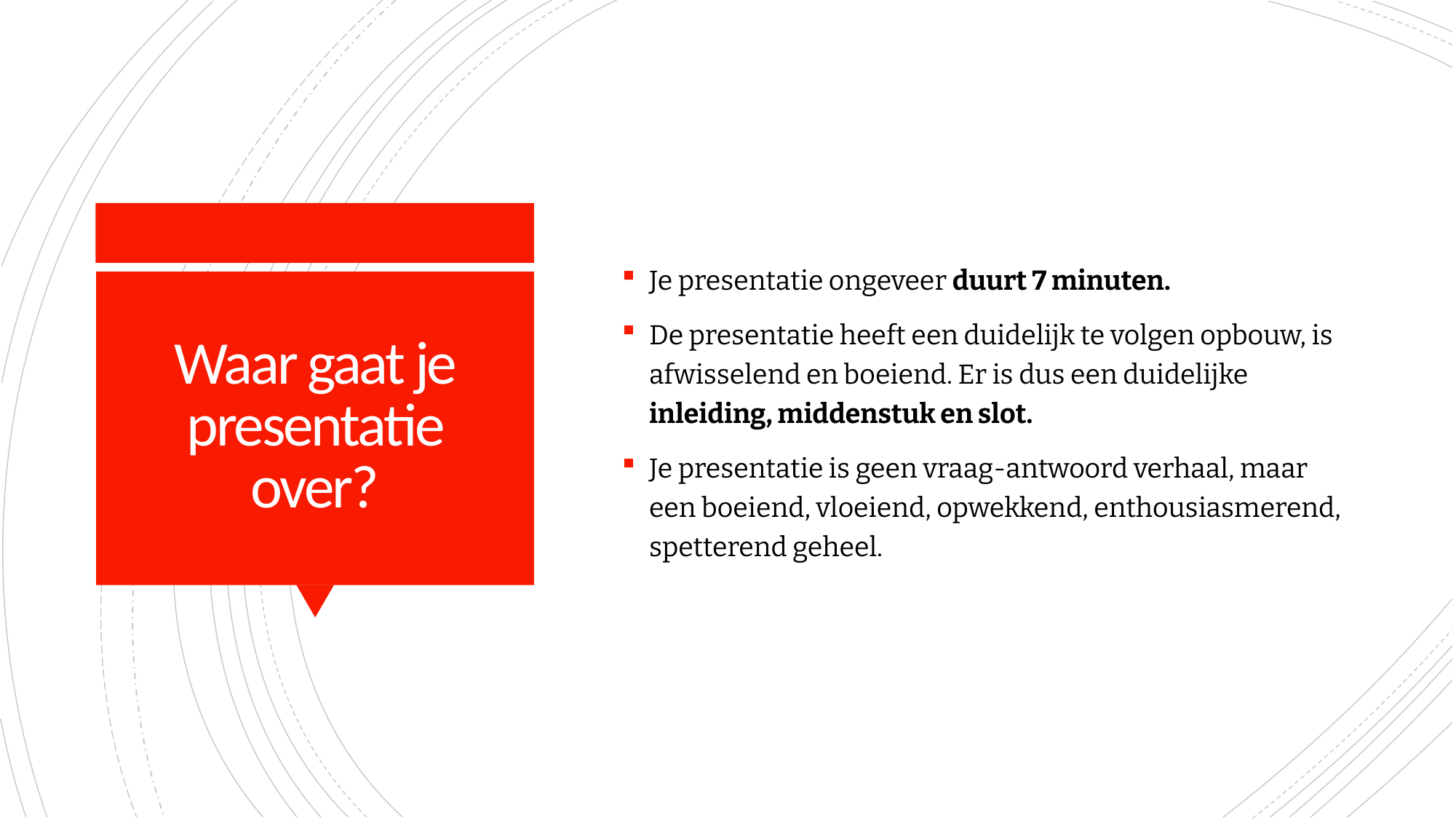

Je presentatie ongeveer duurt 7 minuten.
De presentatie heeft een duidelijk te volgen opbouw, is afwisselend en boeiend. Er is dus een duidelijke inleiding, middenstuk en slot.
Je presentatie is geen vraag-antwoord verhaal, maar een boeiend, vloeiend, opwekkend, enthousiasmerend, spetterend geheel.
# Waar gaat je presentatie over?